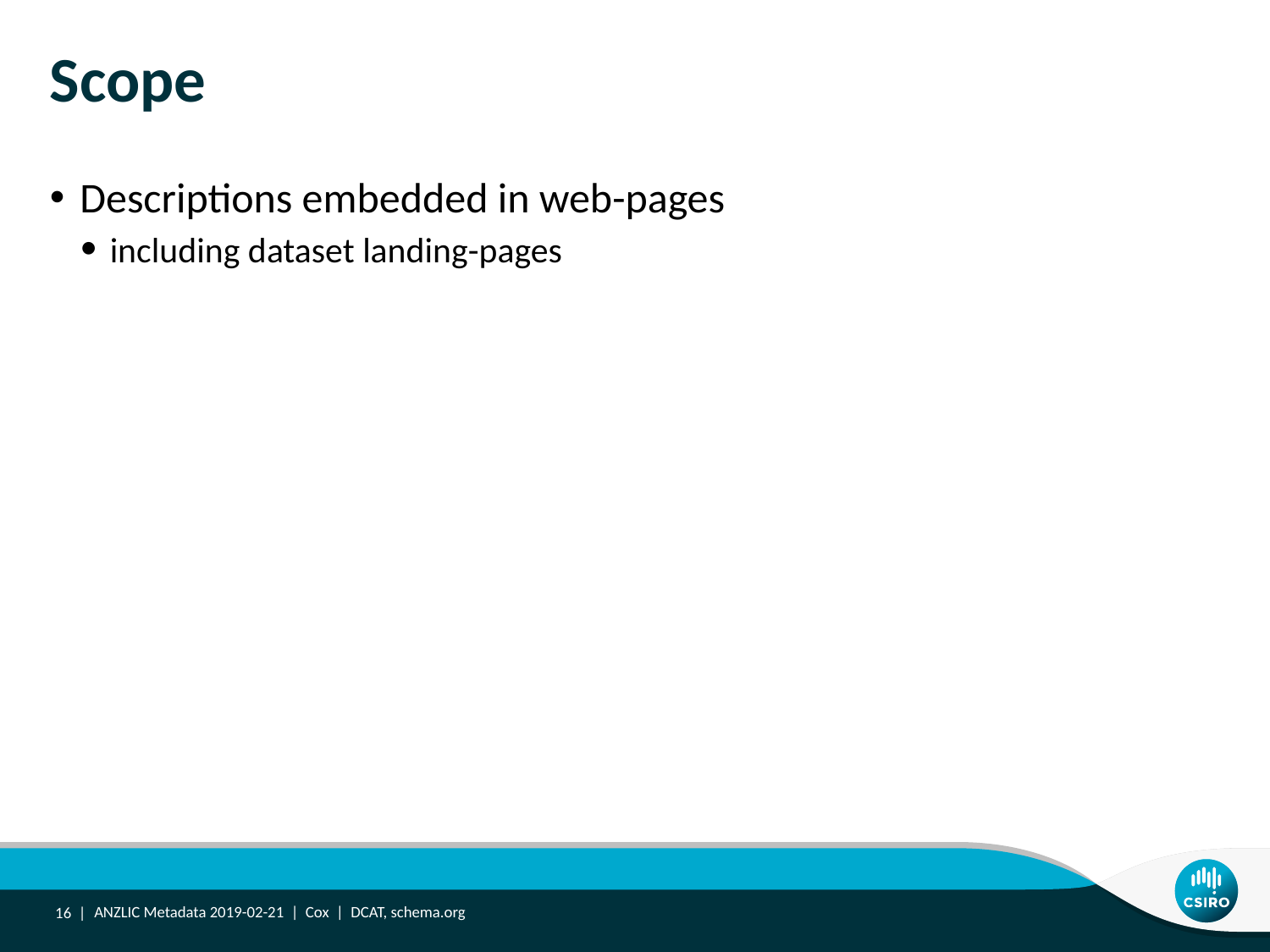

# Scope
Descriptions embedded in web-pages
including dataset landing-pages
16  |
ANZLIC Metadata 2019-02-21  |  Cox  |  DCAT, schema.org